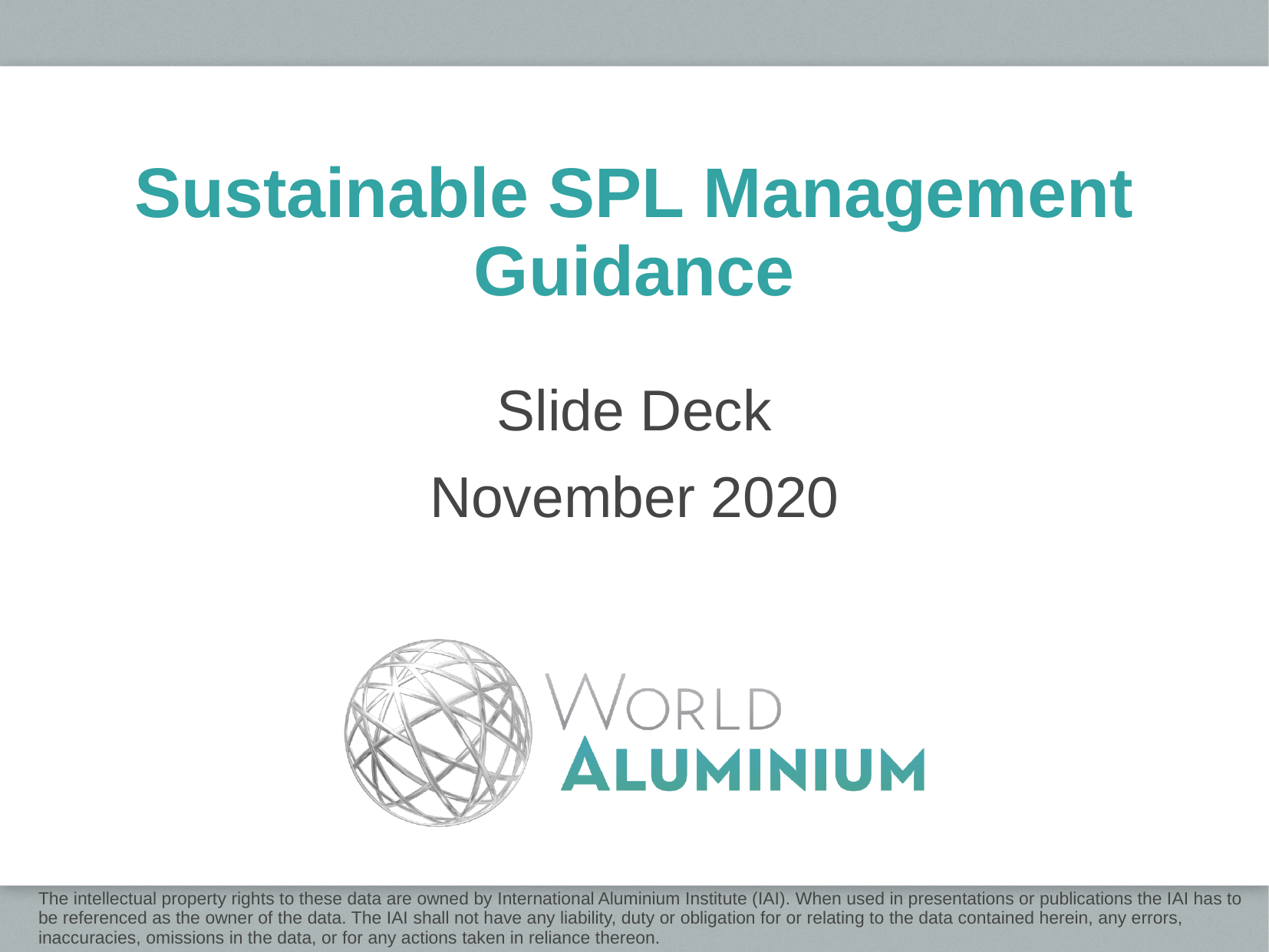

# Sustainable SPL Management Guidance
Slide Deck
November 2020
The intellectual property rights to these data are owned by International Aluminium Institute (IAI). When used in presentations or publications the IAI has to be referenced as the owner of the data. The IAI shall not have any liability, duty or obligation for or relating to the data contained herein, any errors, inaccuracies, omissions in the data, or for any actions taken in reliance thereon.